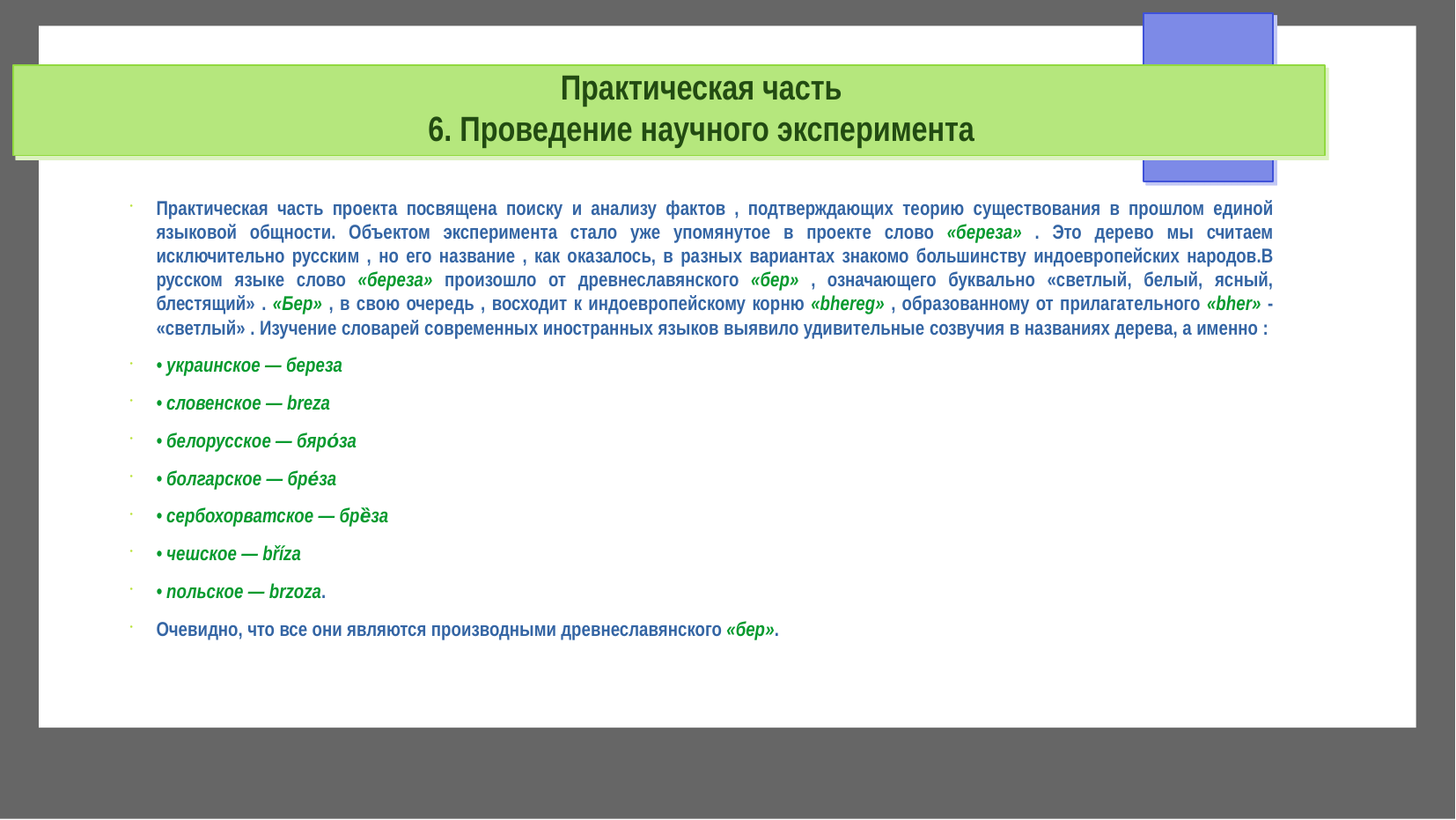

# Практическая часть 6. Проведение научного эксперимента
Практическая часть проекта посвящена поиску и анализу фактов , подтверждающих теорию существования в прошлом единой языковой общности. Объектом эксперимента стало уже упомянутое в проекте слово «береза» . Это дерево мы считаем исключительно русским , но его название , как оказалось, в разных вариантах знакомо большинству индоевропейских народов.В русском языке слово «береза» произошло от древнеславянского «бер» , означающего буквально «светлый, белый, ясный, блестящий» . «Бер» , в свою очередь , восходит к индоевропейскому корню «bhereg» , образованному от прилагательного «bher» - «светлый» . Изучение словарей современных иностранных языков выявило удивительные созвучия в названиях дерева, а именно :
• украинское — береза
• словенское — breza
• белорусское — бяро́за
• болгарское — бре́за
• сербохорватское — брȅза
• чешское — bříza
• польское — brzoza.
Очевидно, что все они являются производными древнеславянского «бер».